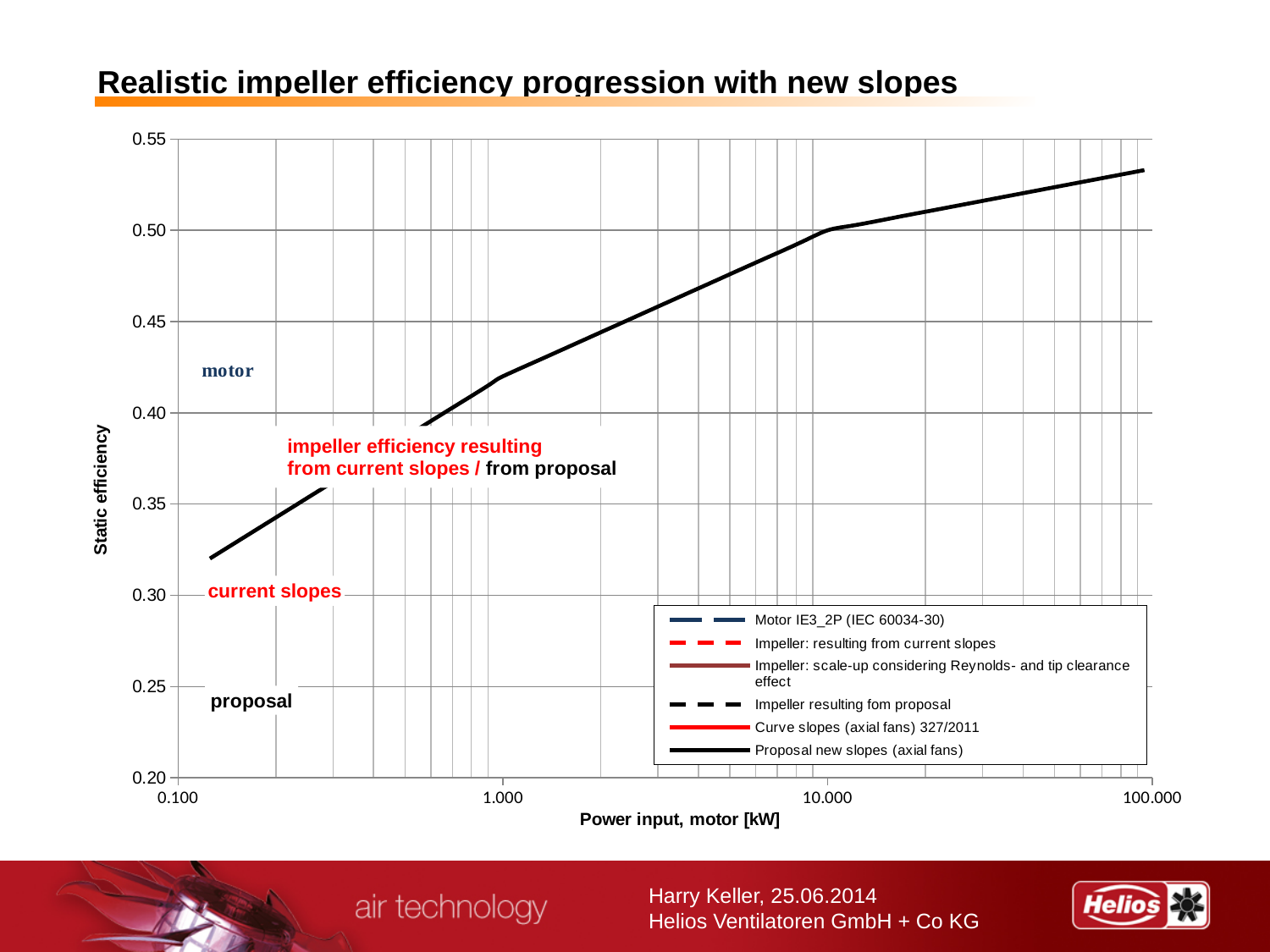

Realistic impeller efficiency progression with new slopes

### Chart

| Category | Motor IE3_2P (IEC 60034-30) |  | Impeller: scale-up considering Reynolds- and tip clearance effect |  |  |  |  |
|---|---|---|---|---|---|---|---|